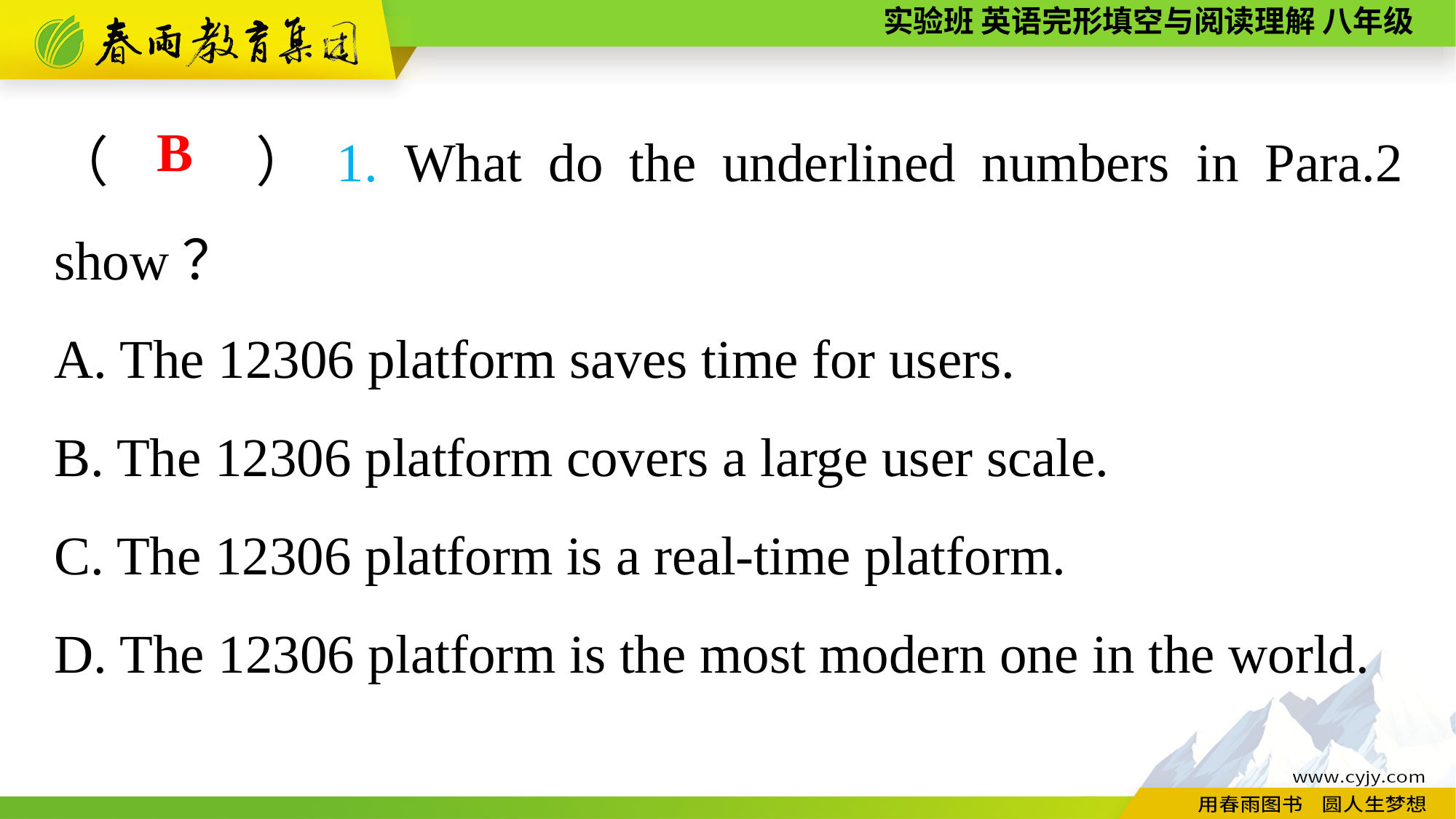

（　　）1. What do the underlined numbers in Para.2 show？
A. The 12306 platform saves time for users.
B. The 12306 platform covers a large user scale.
C. The 12306 platform is a real-time platform.
D. The 12306 platform is the most modern one in the world.
B